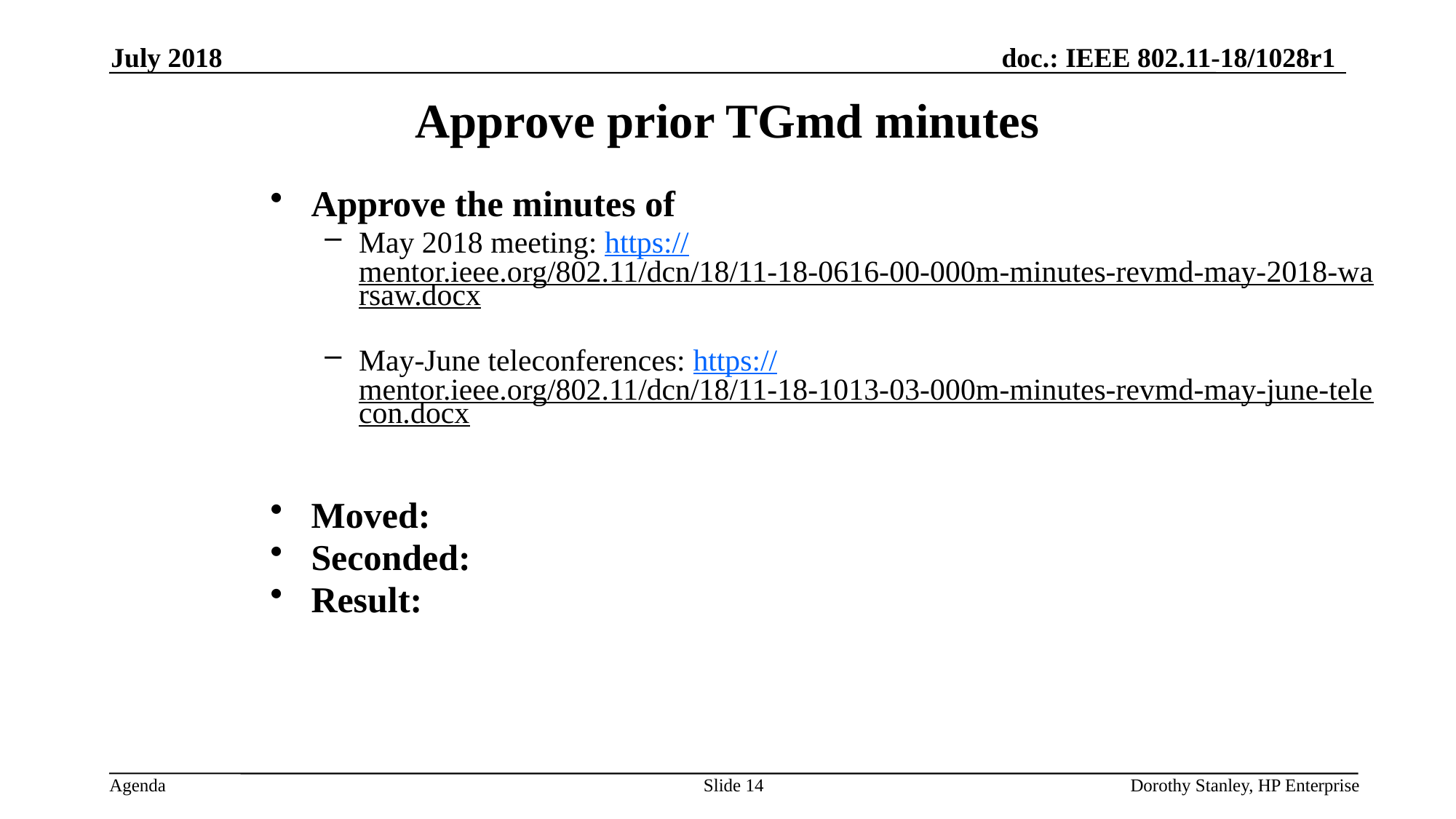

July 2018
Approve prior TGmd minutes
Approve the minutes of
May 2018 meeting: https://mentor.ieee.org/802.11/dcn/18/11-18-0616-00-000m-minutes-revmd-may-2018-warsaw.docx
May-June teleconferences: https://mentor.ieee.org/802.11/dcn/18/11-18-1013-03-000m-minutes-revmd-may-june-telecon.docx
Moved:
Seconded:
Result:

Slide 14
Dorothy Stanley, HP Enterprise